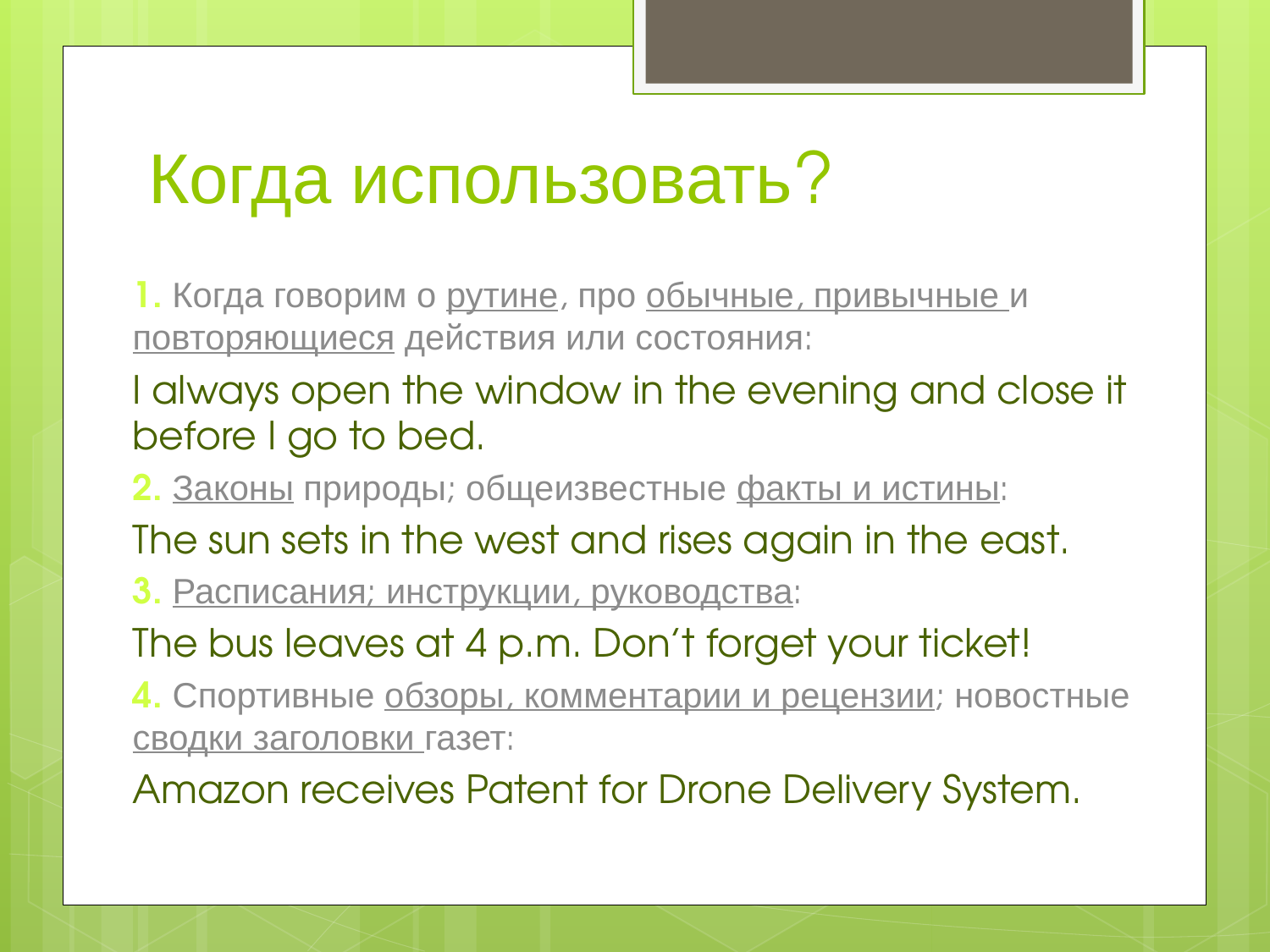

# Когда использовать?
1. Когда говорим о рутине, про обычные, привычные и повторяющиеся действия или состояния:
I always open the window in the evening and close it before I go to bed.
2. Законы природы; общеизвестные факты и истины:
The sun sets in the west and rises again in the east.
3. Расписания; инструкции, руководства:
The bus leaves at 4 p.m. Don’t forget your ticket!
4. Спортивные обзоры, комментарии и рецензии; новостные сводки заголовки газет:
Amazon receives Patent for Drone Delivery System.